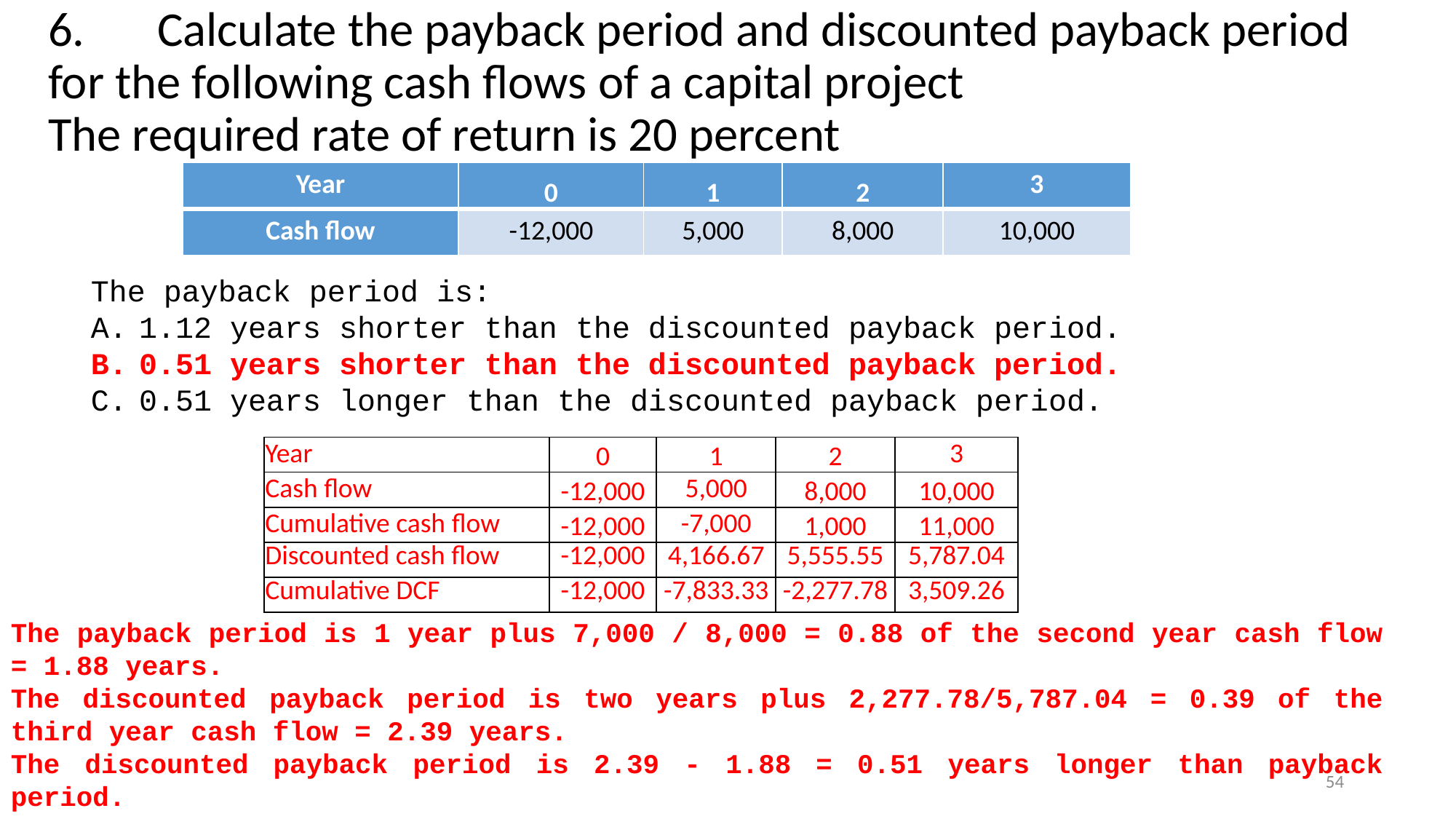

# 6.	Calculate the payback period and discounted payback period for the following cash flows of a capital project The required rate of return is 20 percent
| Year | 0 | 1 | 2 | 3 |
| --- | --- | --- | --- | --- |
| Cash flow | -12,000 | 5,000 | 8,000 | 10,000 |
The payback period is:
A.	1.12 years shorter than the discounted payback period.
B.	0.51 years shorter than the discounted payback period.
C.	0.51 years longer than the discounted payback period.
| Year | 0 | 1 | 2 | 3 |
| --- | --- | --- | --- | --- |
| Cash flow | -12,000 | 5,000 | 8,000 | 10,000 |
| Cumulative cash flow | -12,000 | -7,000 | 1,000 | 11,000 |
| Discounted cash flow | -12,000 | 4,166.67 | 5,555.55 | 5,787.04 |
| Cumulative DCF | -12,000 | -7,833.33 | -2,277.78 | 3,509.26 |
The payback period is 1 year plus 7,000 / 8,000 = 0.88 of the second year cash flow = 1.88 years.
The discounted payback period is two years plus 2,277.78/5,787.04 = 0.39 of the third year cash flow = 2.39 years.
The discounted payback period is 2.39 - 1.88 = 0.51 years longer than payback period.
54